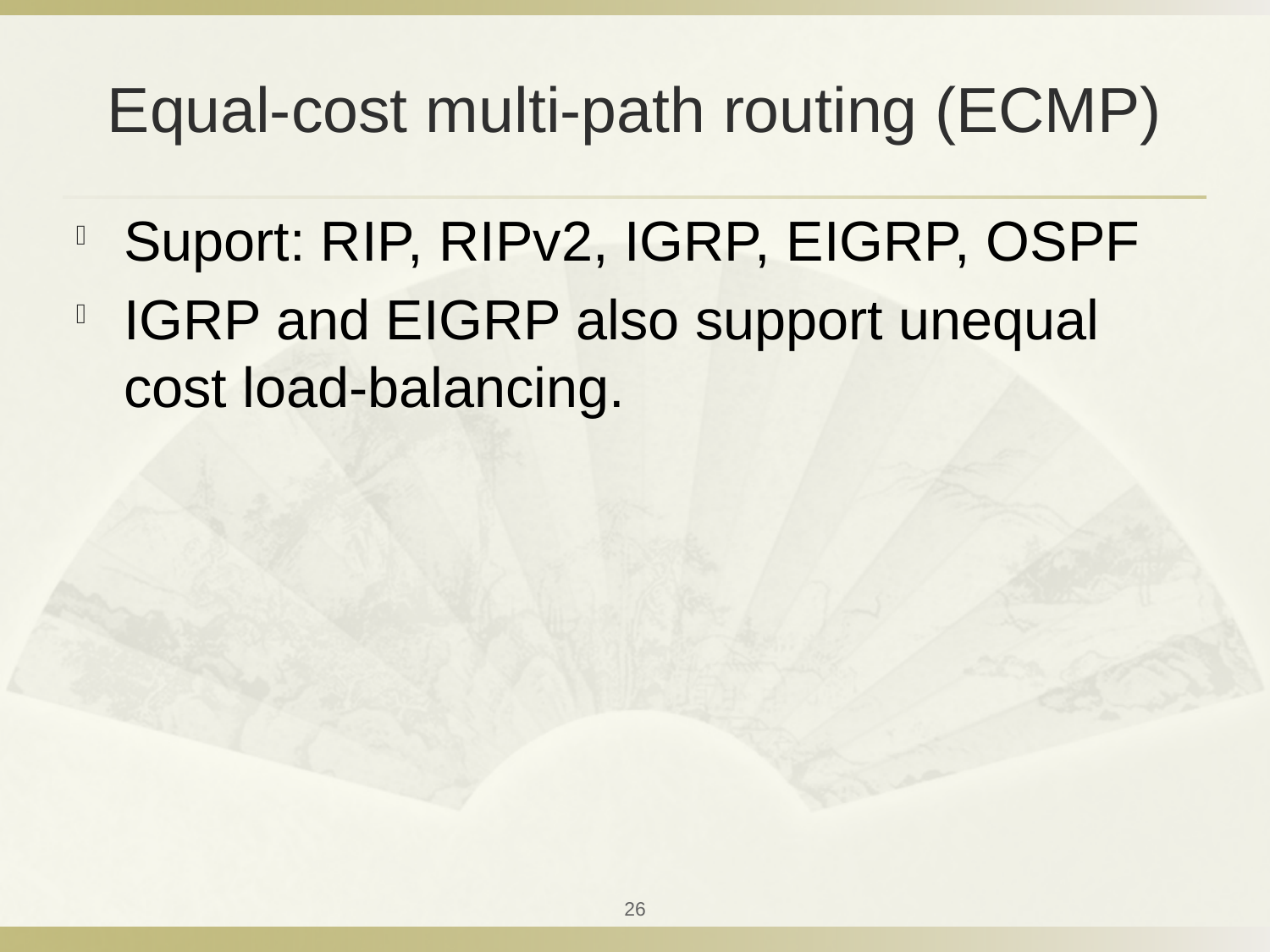

# Equal-cost multi-path routing (ECMP)
Suport: RIP, RIPv2, IGRP, EIGRP, OSPF
IGRP and EIGRP also support unequal cost load-balancing.
26